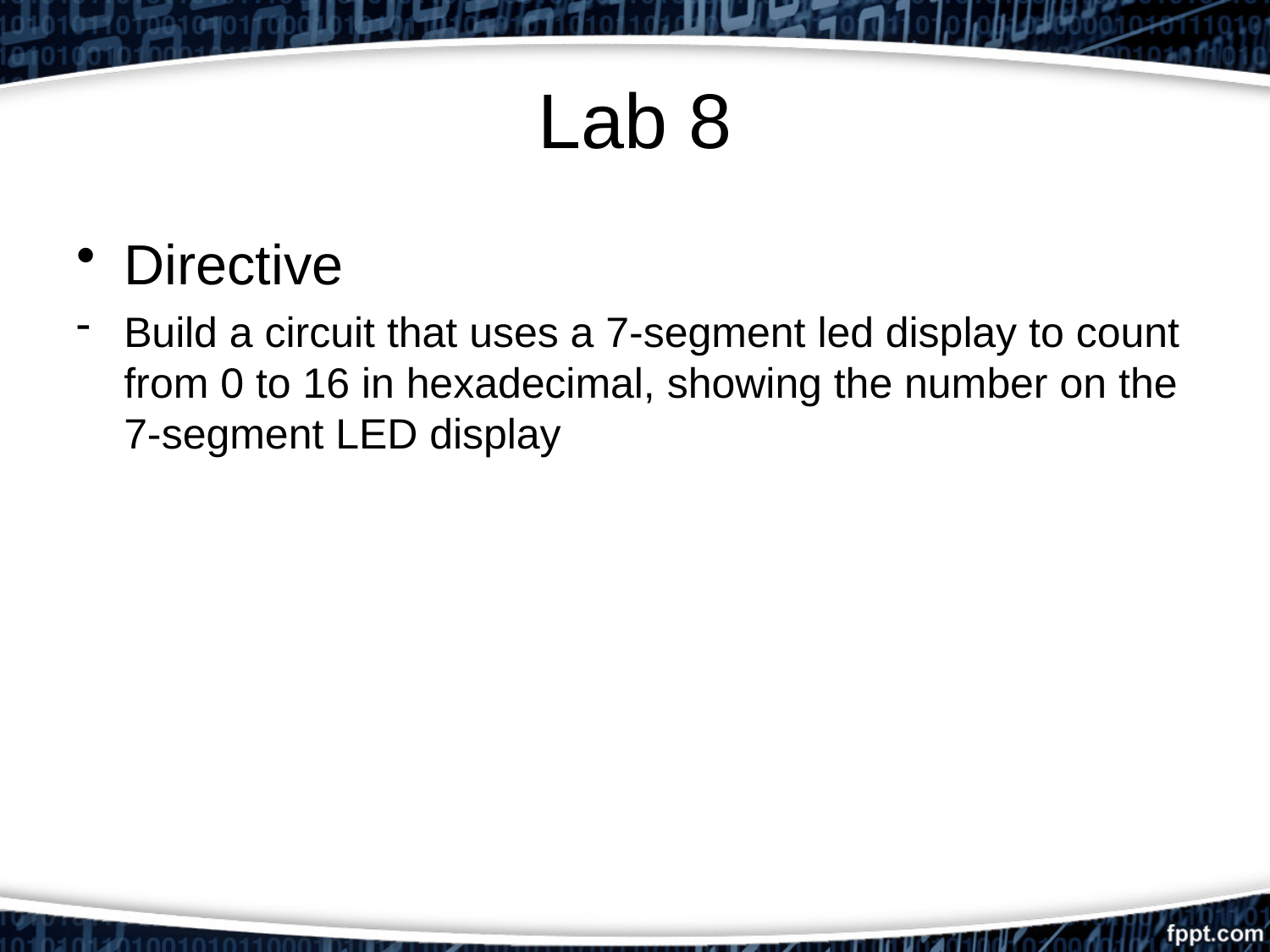

# Lab 8
Directive
Build a circuit that uses a 7-segment led display to count  from 0 to 16 in hexadecimal, showing the number on the 7-segment LED display